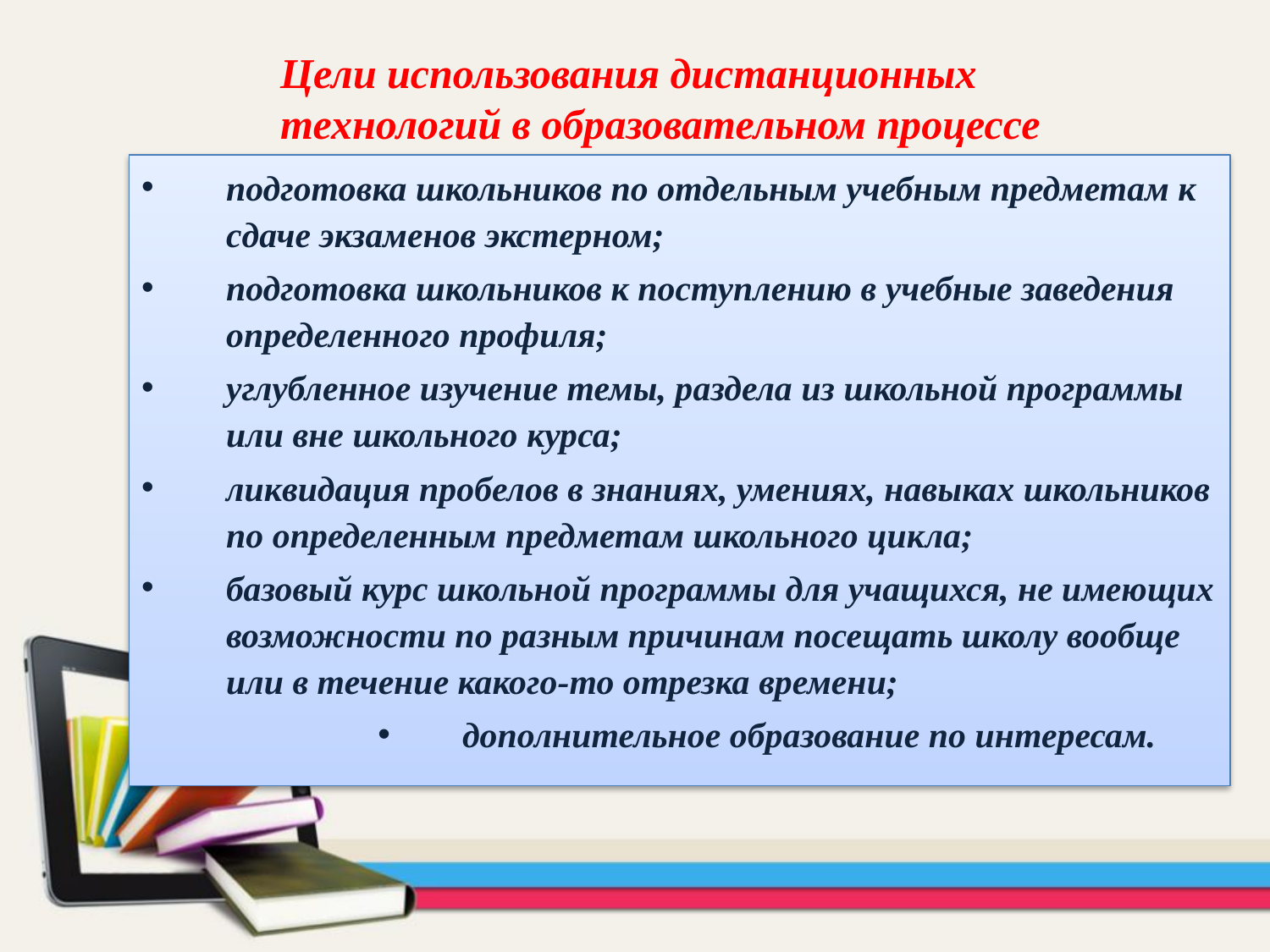

Цели использования дистанционных технологий в образовательном процессе
подготовка школьников по отдельным учебным предметам к сдаче экзаменов экстерном;
подготовка школьников к поступлению в учебные заведения определенного профиля;
углубленное изучение темы, раздела из школьной программы или вне школьного курса;
ликвидация пробелов в знаниях, умениях, навыках школьников по определенным предметам школьного цикла;
базовый курс школьной программы для учащихся, не имеющих возможности по разным причинам посещать школу вообще или в течение какого-то отрезка времени;
дополнительное образование по интересам.